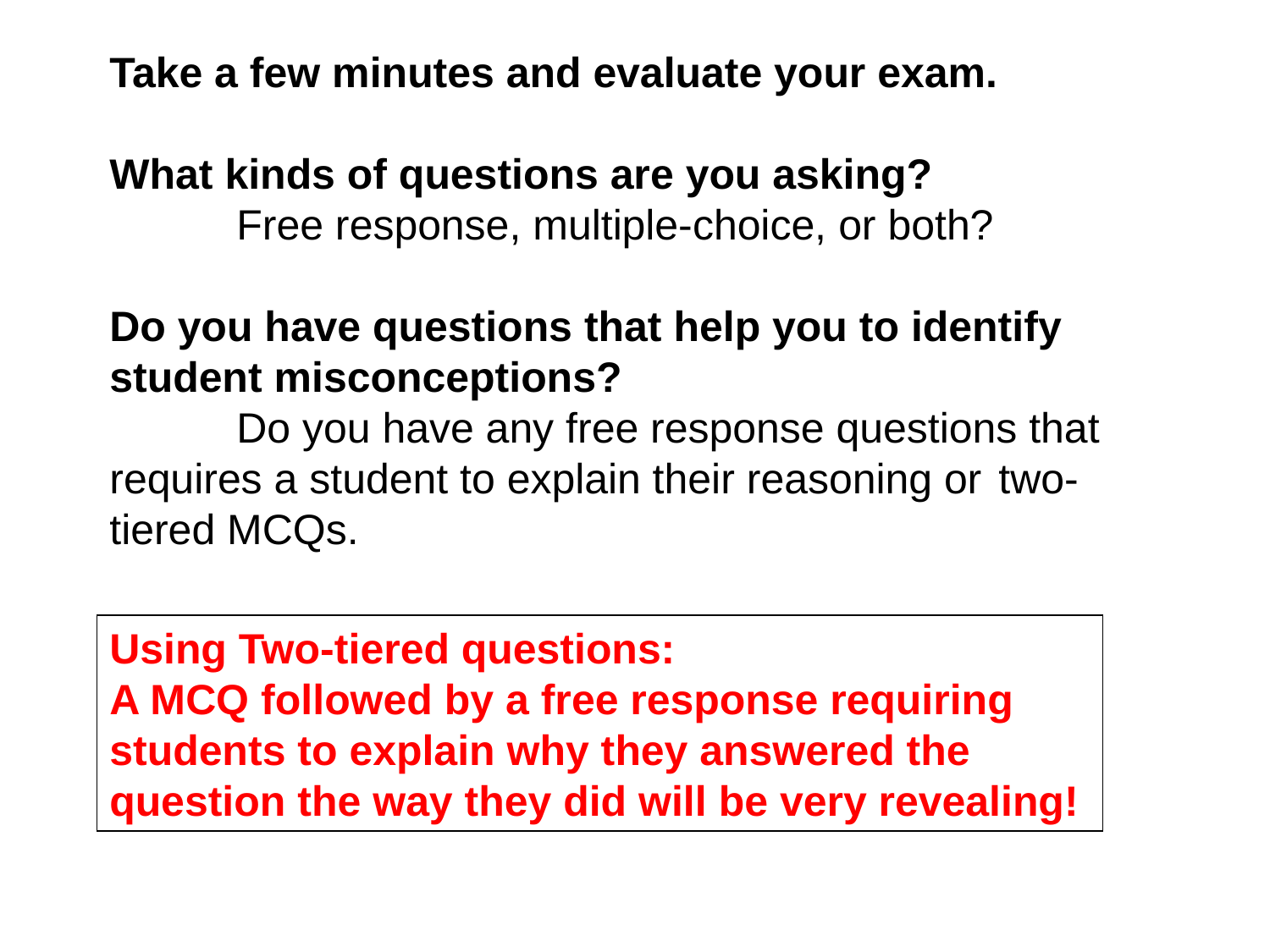

Take a few minutes and evaluate your exam.

What kinds of questions are you asking?
	Free response, multiple-choice, or both?

Do you have questions that help you to identify student misconceptions?
	Do you have any free response questions that 	requires a student to explain their reasoning or 	two-tiered MCQs.
Using Two-tiered questions:
A MCQ followed by a free response requiring students to explain why they answered the question the way they did will be very revealing!